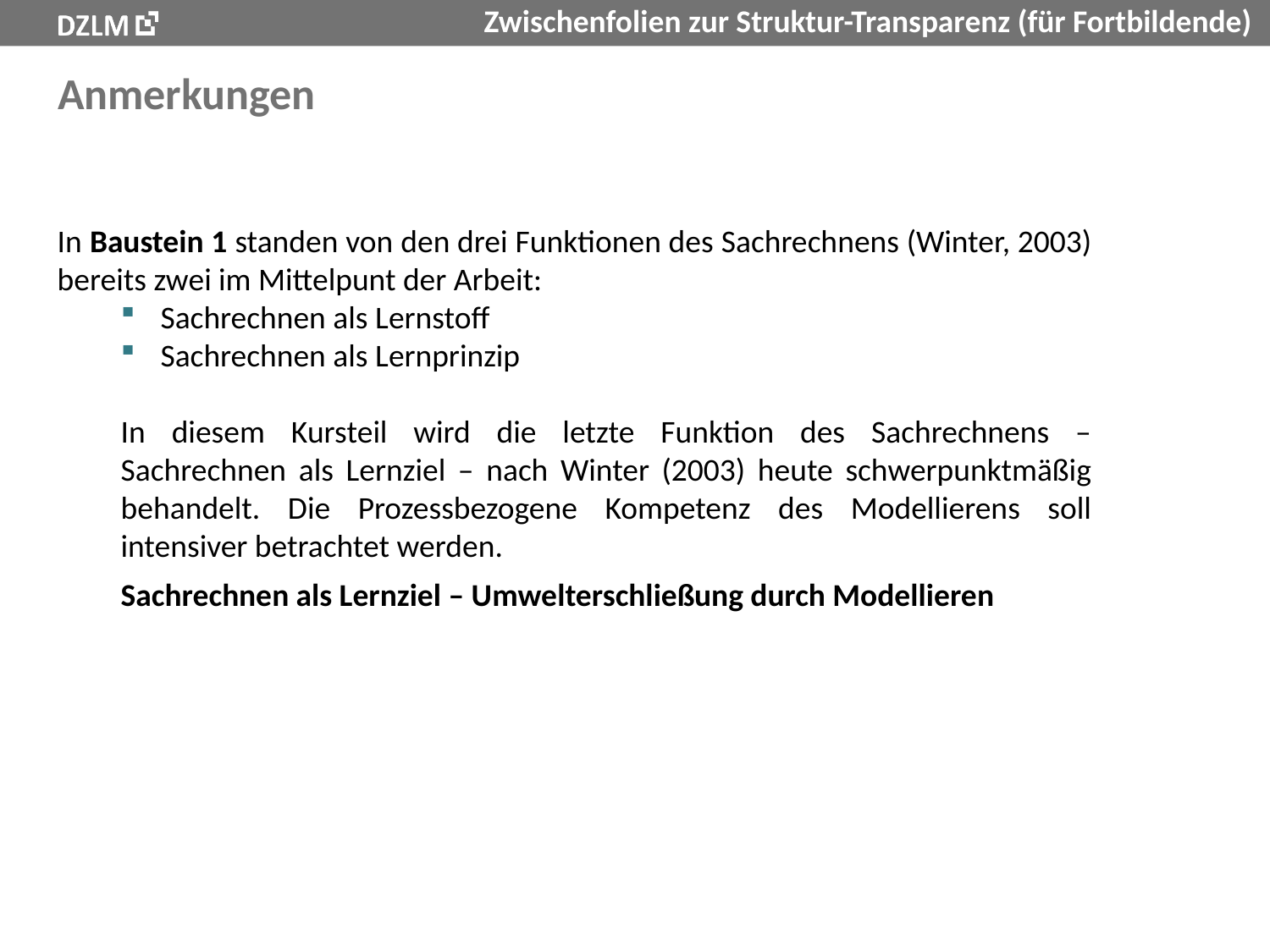

# Anmerkungen
In Baustein 1 standen von den drei Funktionen des Sachrechnens (Winter, 2003) bereits zwei im Mittelpunt der Arbeit:
Sachrechnen als Lernstoff
Sachrechnen als Lernprinzip

In diesem Kursteil wird die letzte Funktion des Sachrechnens – Sachrechnen als Lernziel – nach Winter (2003) heute schwerpunktmäßig behandelt. Die Prozessbezogene Kompetenz des Modellierens soll intensiver betrachtet werden.
Sachrechnen als Lernziel – Umwelterschließung durch Modellieren